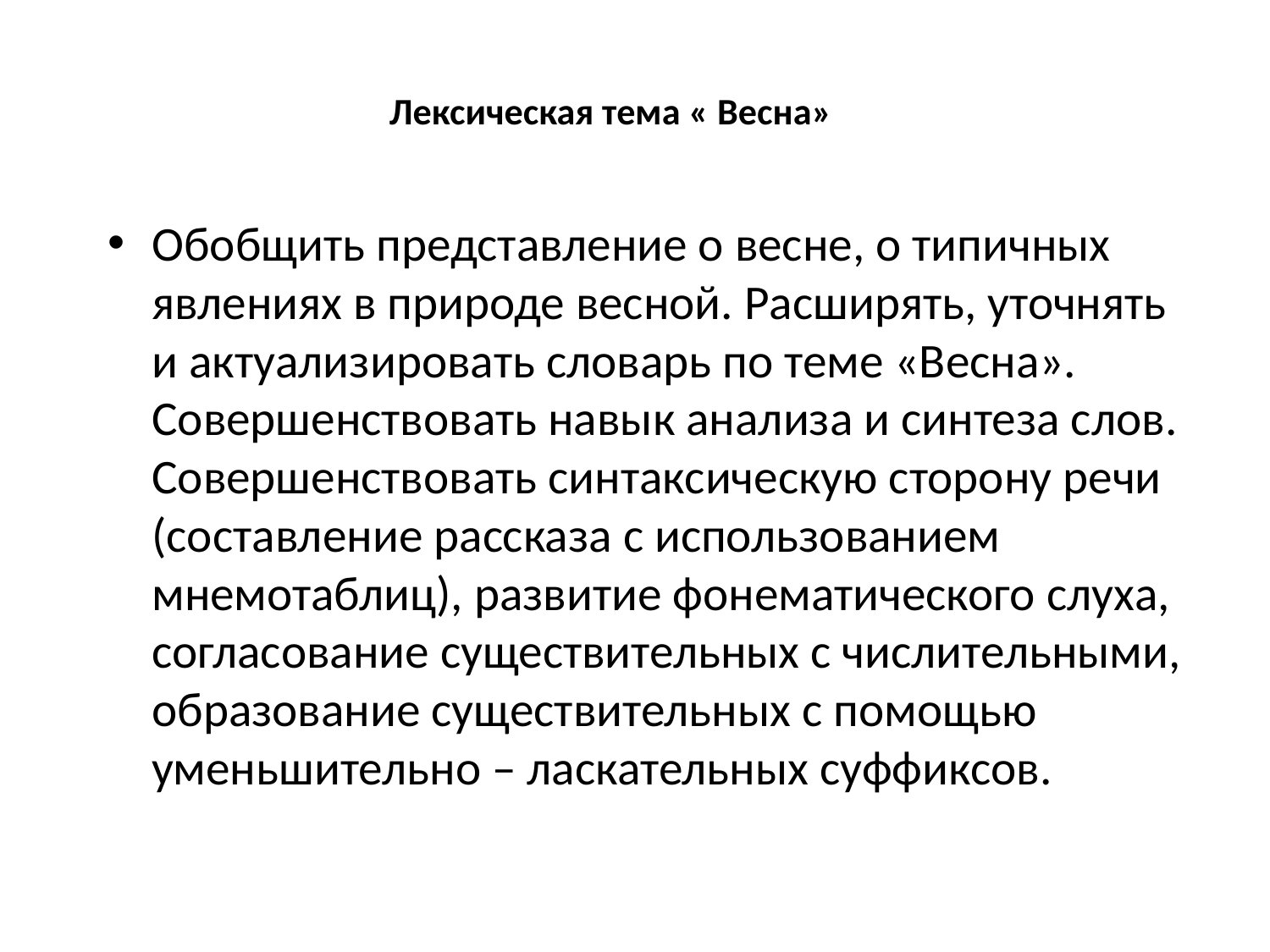

# Лексическая тема « Весна»
Обобщить представление о весне, о типичных явлениях в природе весной. Расширять, уточнять и актуализировать словарь по теме «Весна». Совершенствовать навык анализа и синтеза слов. Совершенствовать синтаксическую сторону речи (составление рассказа с использованием мнемотаблиц), развитие фонематического слуха, согласование существительных с числительными, образование существительных с помощью уменьшительно – ласкательных суффиксов.